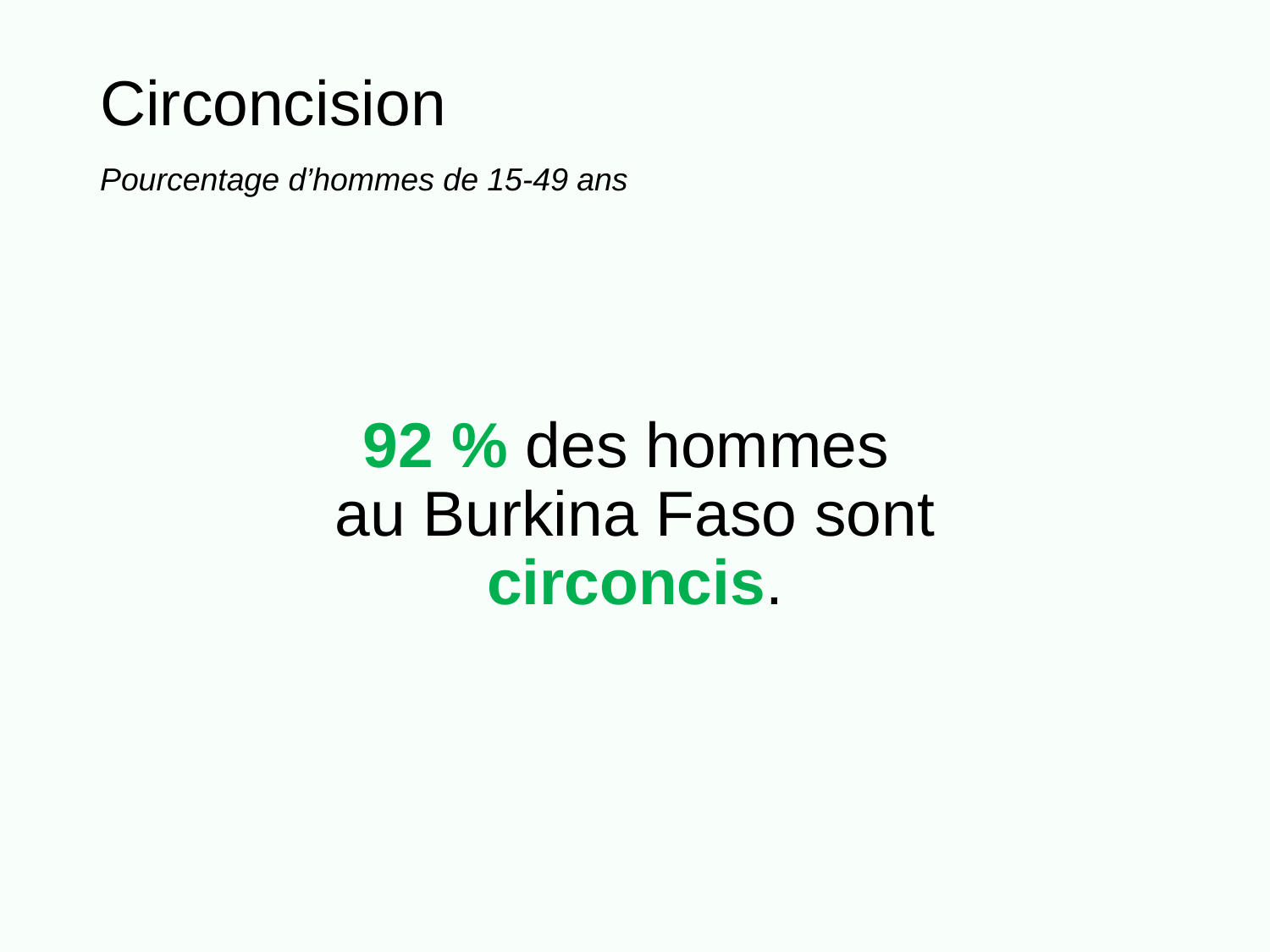

# Circoncision
Pourcentage d’hommes de 15-49 ans
92 % des hommes
au Burkina Faso sont circoncis.